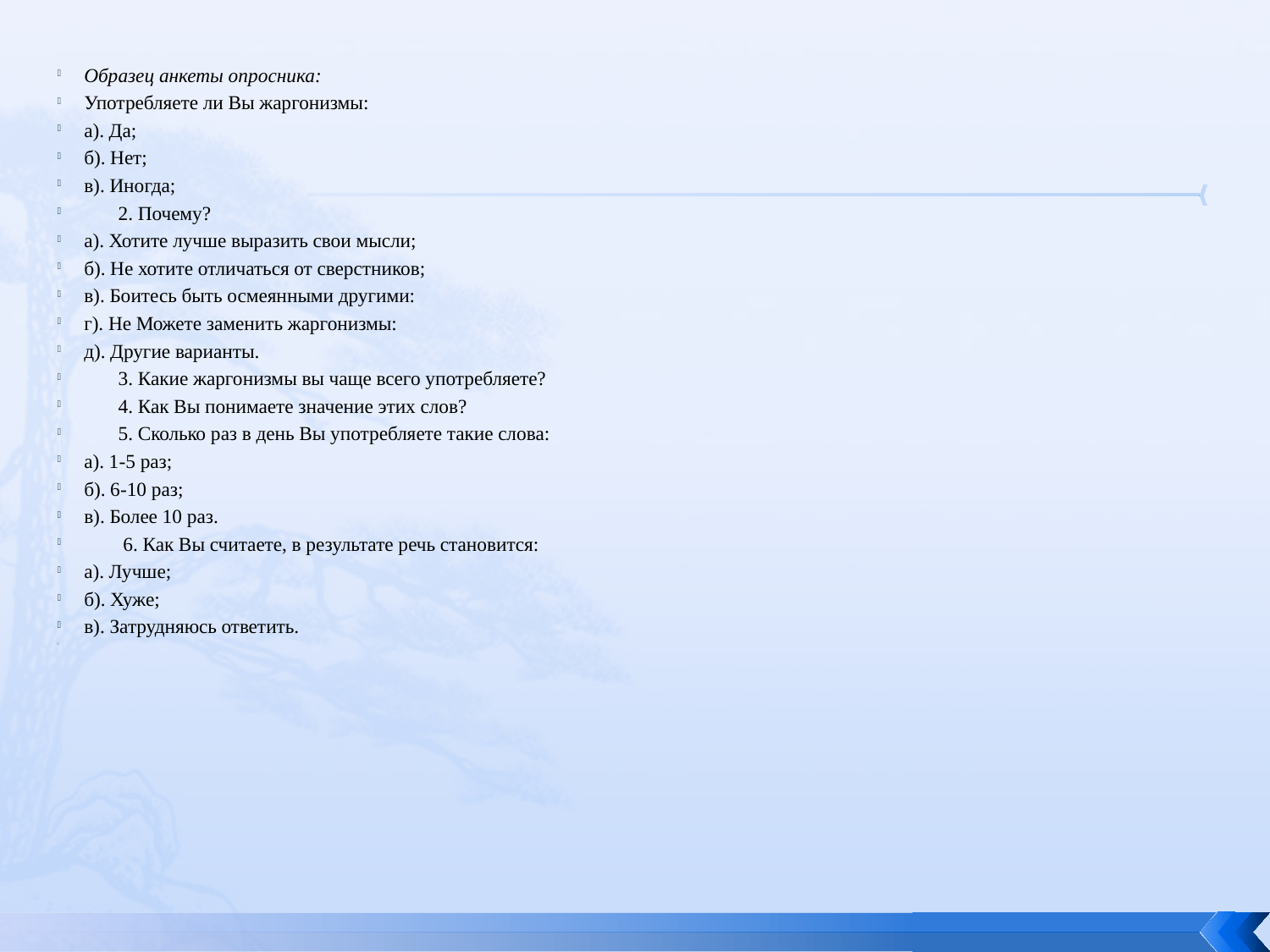

Образец анкеты опросника:
Употребляете ли Вы жаргонизмы:
а). Да;
б). Нет;
в). Иногда;
       2. Почему?
а). Хотите лучше выразить свои мысли;
б). Не хотите отличаться от сверстников;
в). Боитесь быть осмеянными другими:
г). Не Можете заменить жаргонизмы:
д). Другие варианты.
       3. Какие жаргонизмы вы чаще всего употребляете?
       4. Как Вы понимаете значение этих слов?
       5. Сколько раз в день Вы употребляете такие слова:
а). 1-5 раз;
б). 6-10 раз;
в). Более 10 раз.
        6. Как Вы считаете, в результате речь становится:
а). Лучше;
б). Хуже;
в). Затрудняюсь ответить.